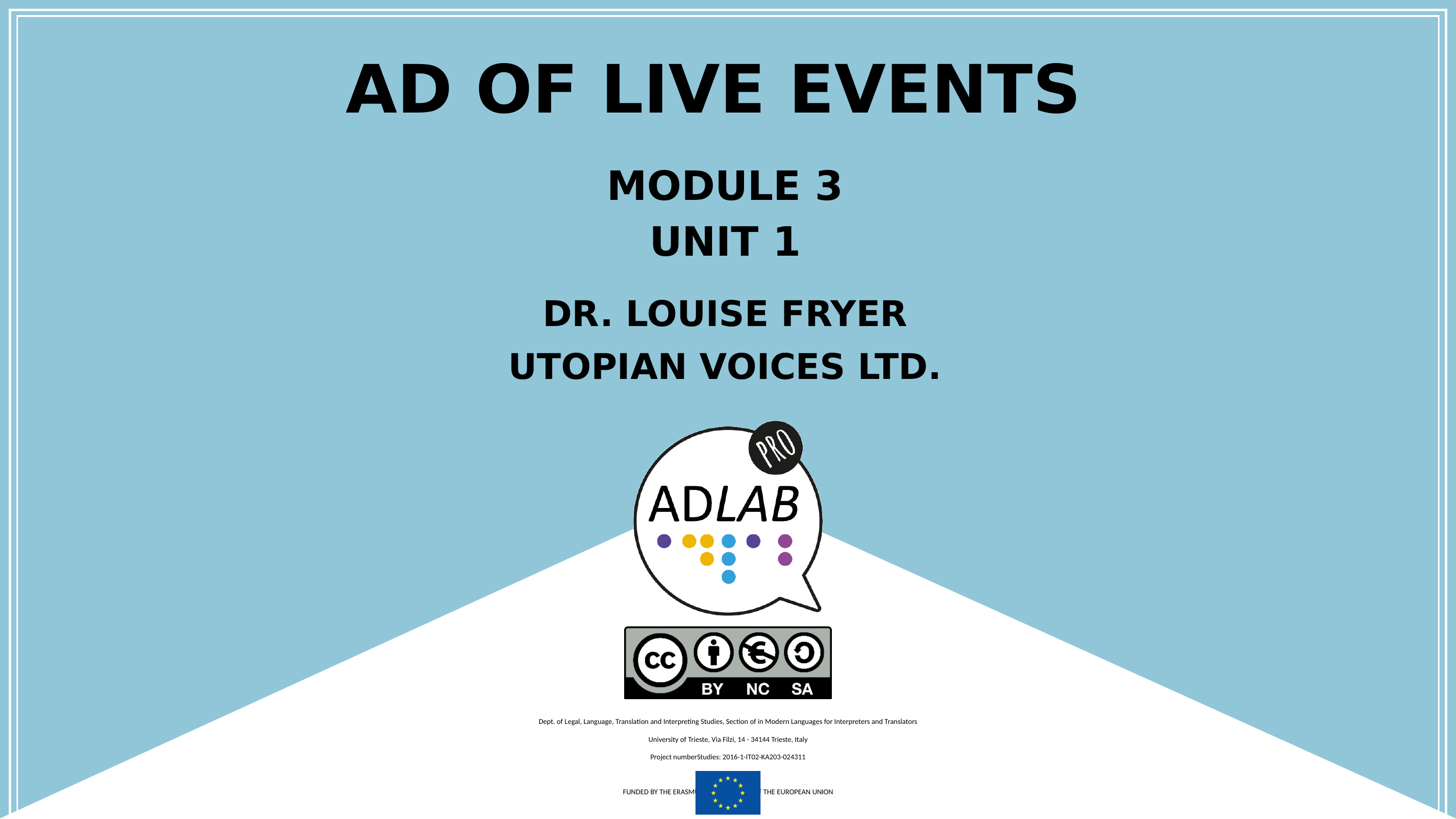

# AD of Live Events
Module 3
Unit 1
Dr. Louise FryeR
Utopian Voices Ltd.